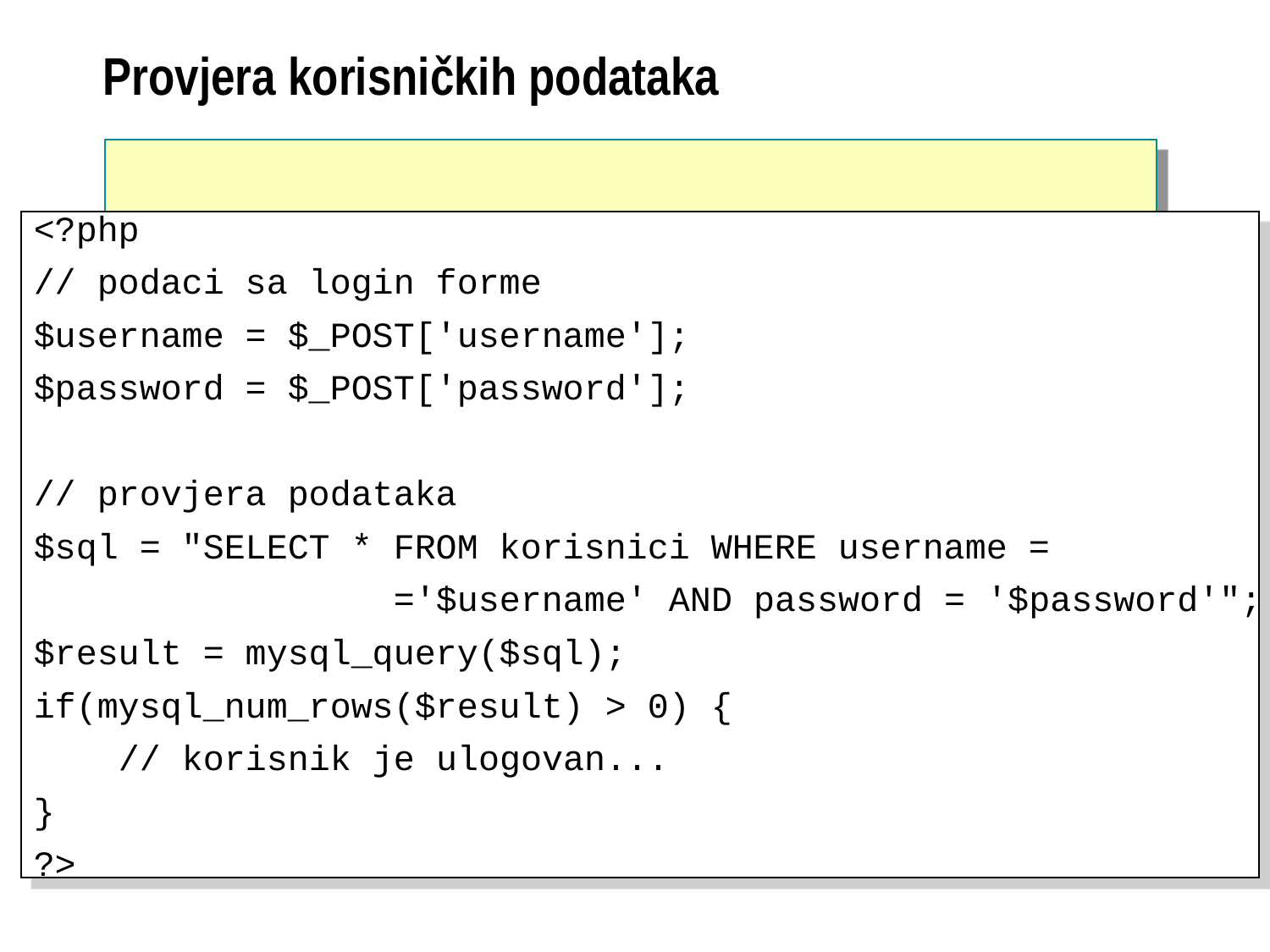

# Provjera korisničkih podataka
<?php
// podaci sa login forme
$username = $_POST['username'];
$password = $_POST['password'];

// provjera podataka
$sql = "SELECT * FROM korisnici WHERE username =
		     ='$username' AND password = '$password'";
$result = mysql_query($sql);
if(mysql_num_rows($result) > 0) {
    // korisnik je ulogovan...
}
?>